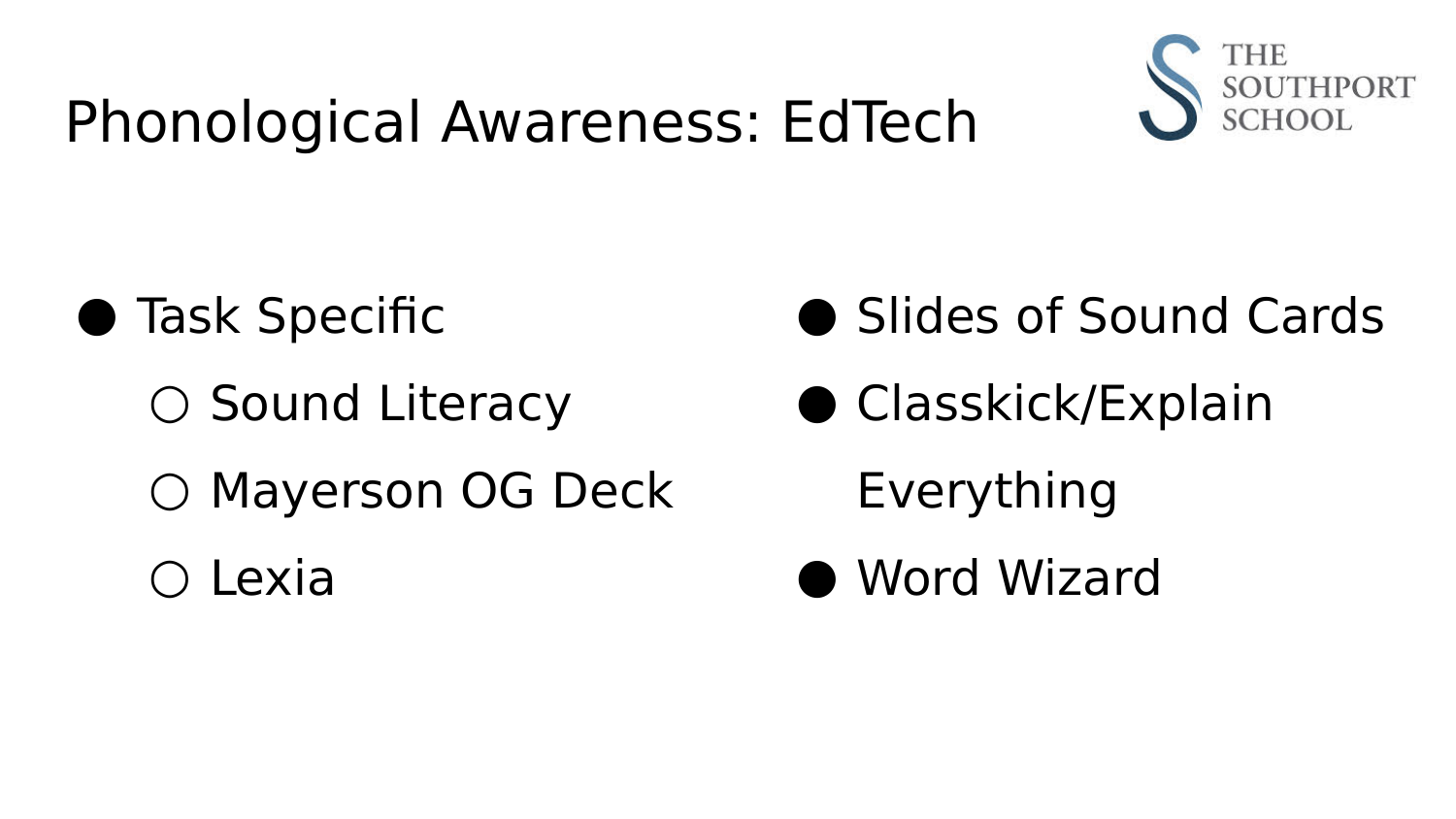

# Phonological Awareness: EdTech
Task Specific
Sound Literacy
Mayerson OG Deck
Lexia

Slides of Sound Cards
Classkick/Explain Everything
Word Wizard